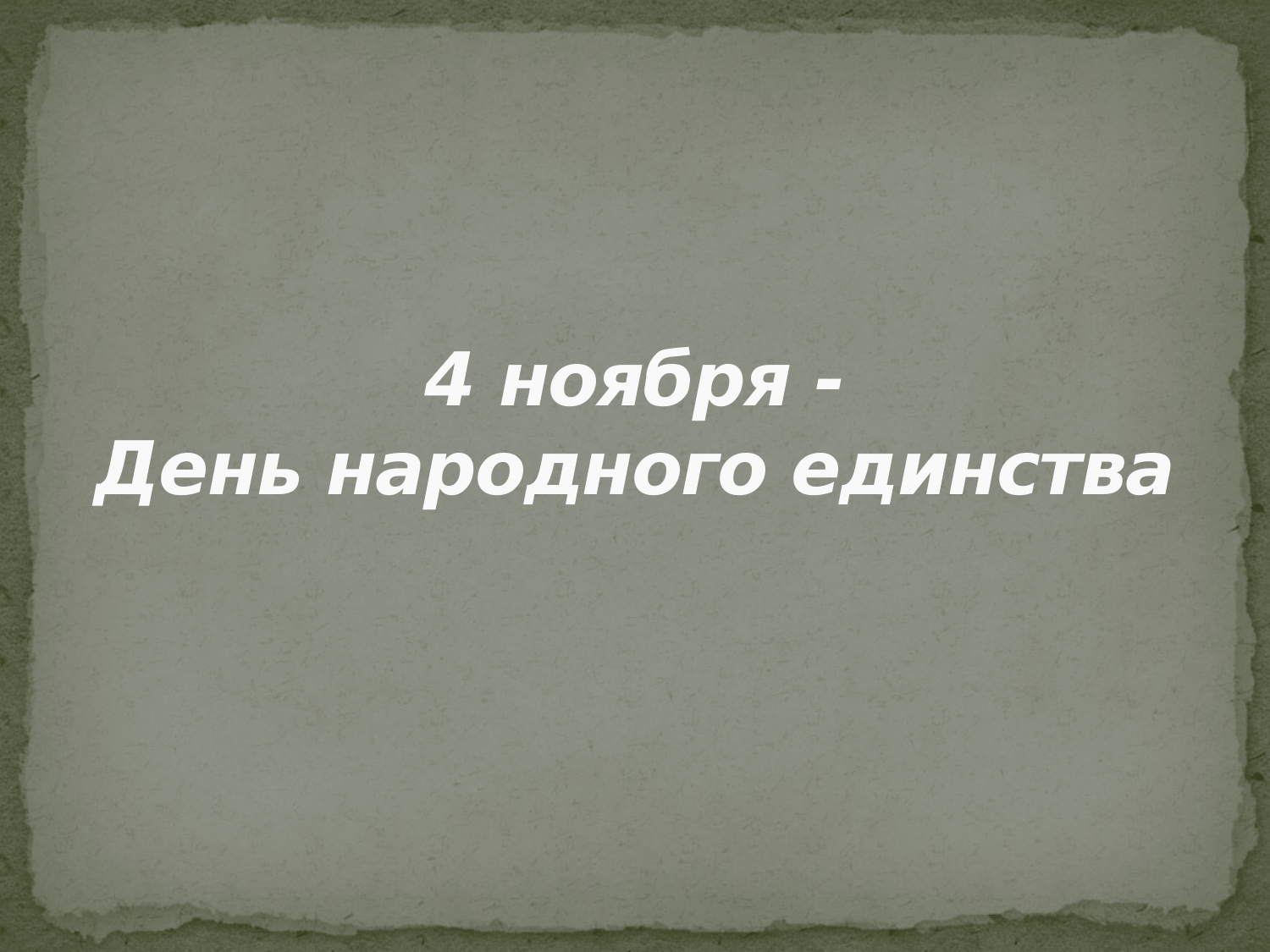

# 4 ноября - День народного единства